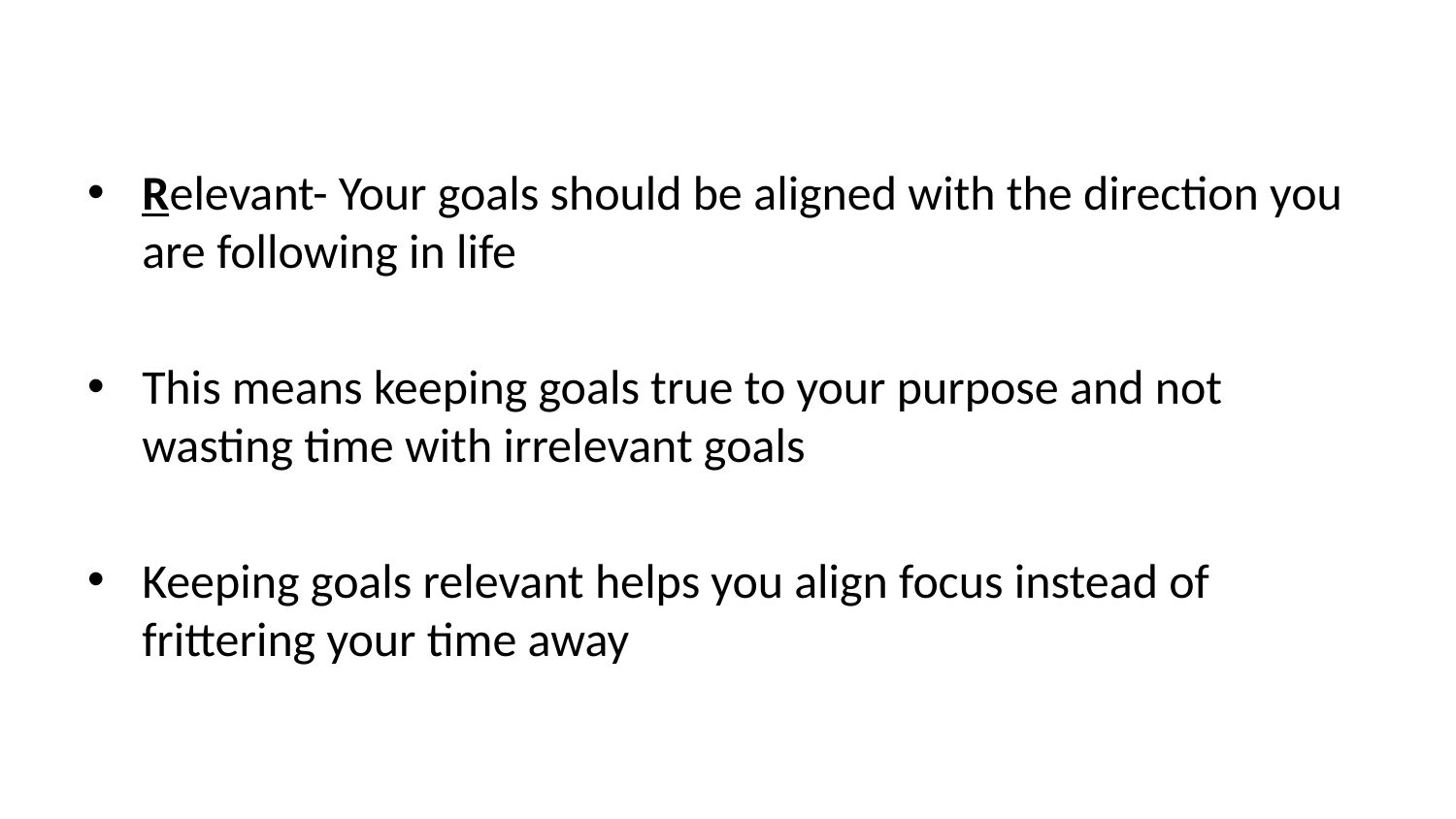

Relevant- Your goals should be aligned with the direction you are following in life

This means keeping goals true to your purpose and not wasting time with irrelevant goals

Keeping goals relevant helps you align focus instead of frittering your time away